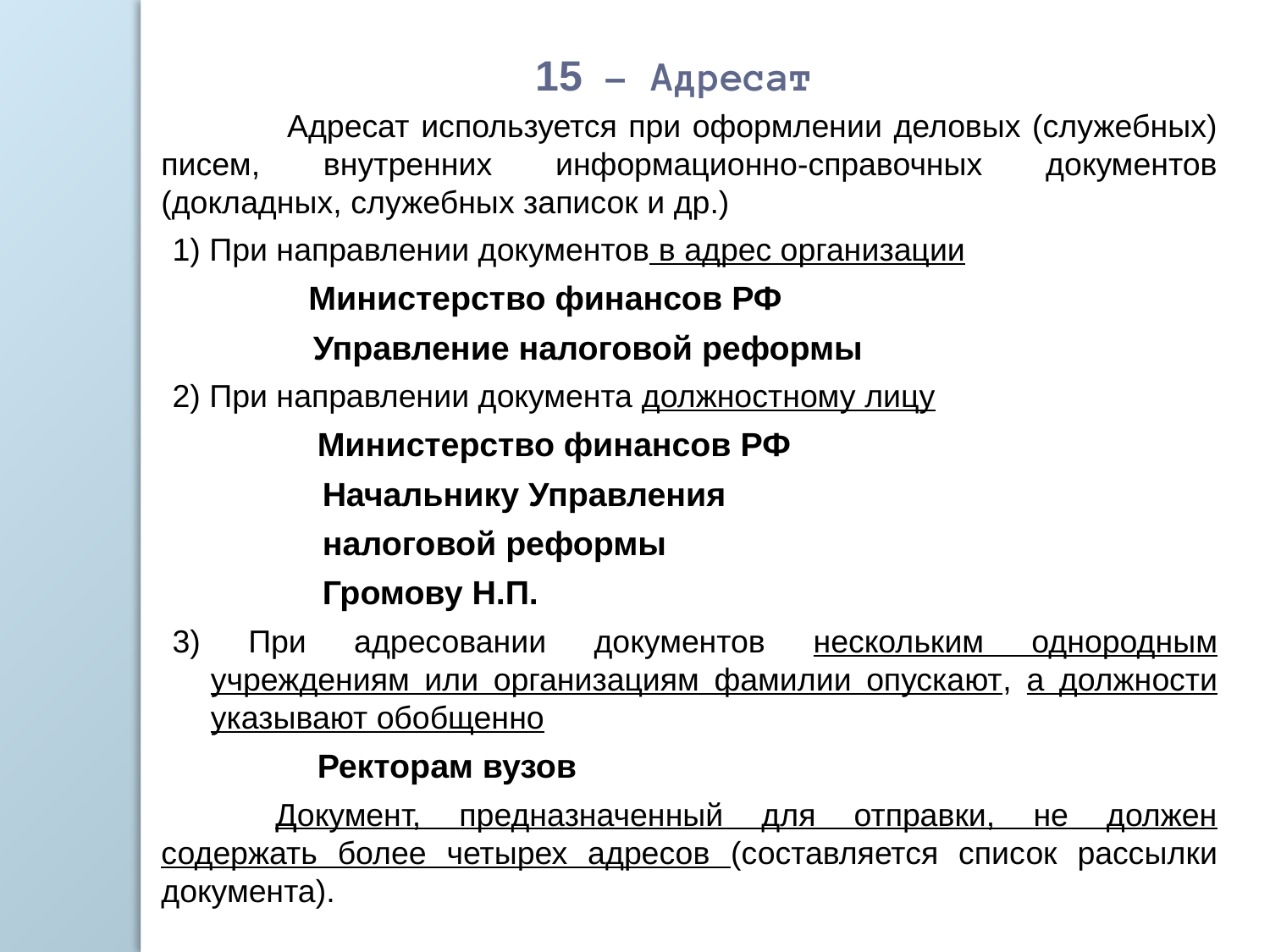

15 - Адресат
	 Адресат используется при оформлении деловых (служебных) писем, внутренних информационно-справочных документов (докладных, служебных записок и др.)
1) При направлении документов в адрес организации
 				           Министерство финансов РФ
				           Управление налоговой реформы
2) При направлении документа должностному лицу
 				            Министерство финансов РФ
				            Начальнику Управления
				            налоговой реформы
				            Громову Н.П.
3) При адресовании документов нескольким однородным учреждениям или организациям фамилии опускают, а должности указывают обобщенно
				            Ректорам вузов
 	Документ, предназначенный для отправки, не должен содержать более четырех адресов (составляется список рассылки документа).